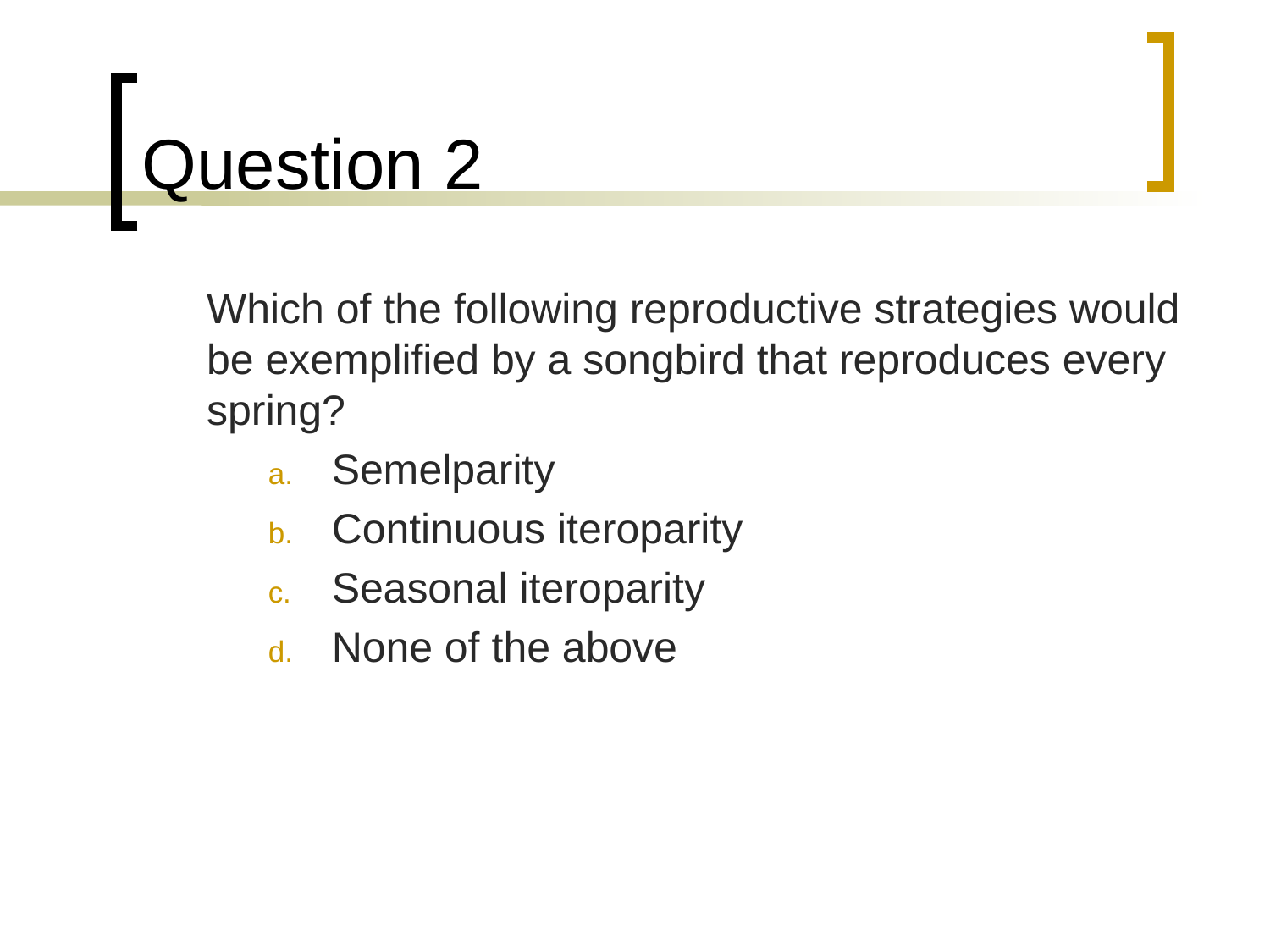

# Question 2
	Which of the following reproductive strategies would be exemplified by a songbird that reproduces every spring?
Semelparity
Continuous iteroparity
Seasonal iteroparity
None of the above